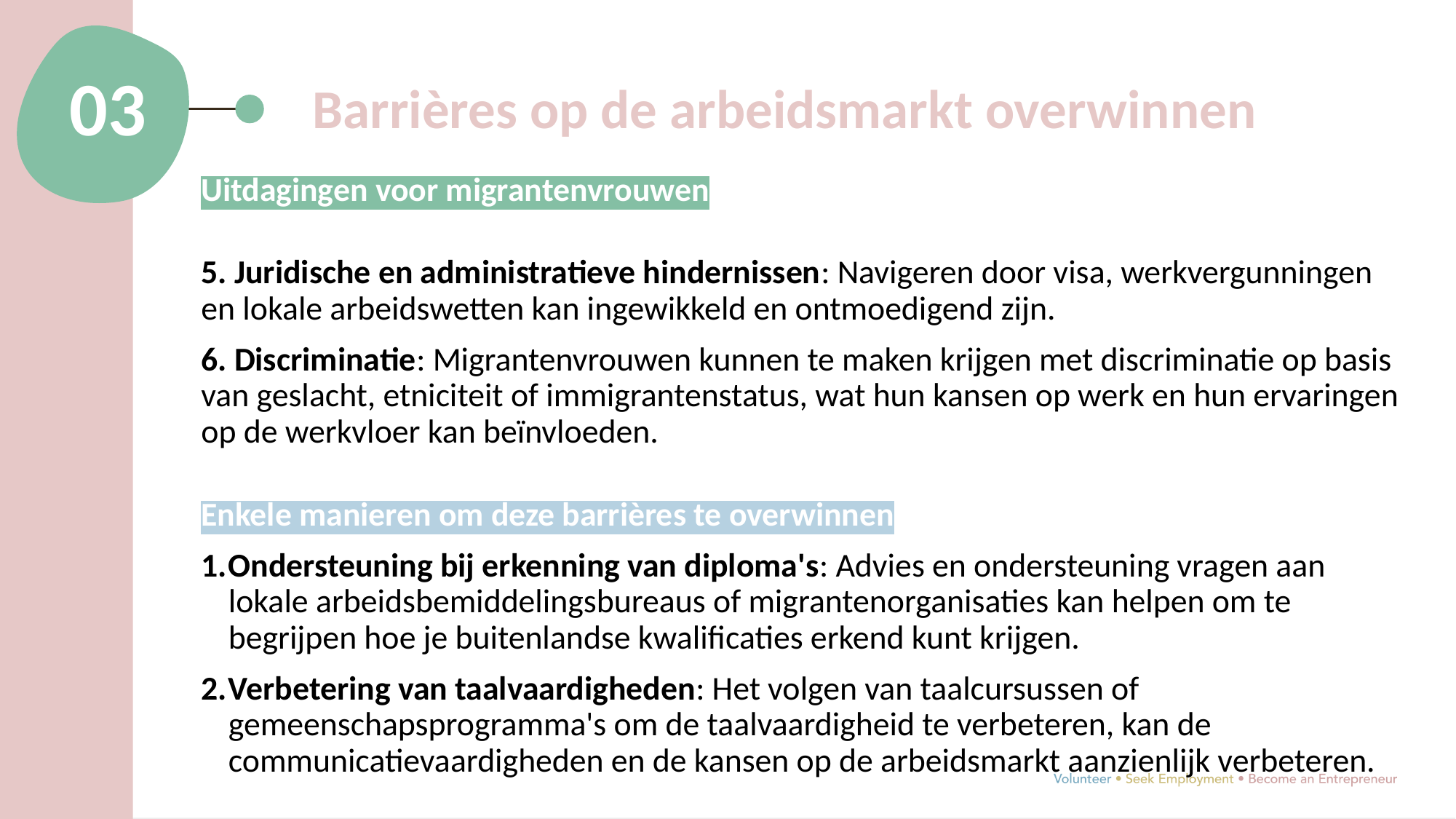

03
Barrières op de arbeidsmarkt overwinnen

Uitdagingen voor migrantenvrouwen

5. Juridische en administratieve hindernissen: Navigeren door visa, werkvergunningen en lokale arbeidswetten kan ingewikkeld en ontmoedigend zijn.
6. Discriminatie: Migrantenvrouwen kunnen te maken krijgen met discriminatie op basis van geslacht, etniciteit of immigrantenstatus, wat hun kansen op werk en hun ervaringen op de werkvloer kan beïnvloeden.

Enkele manieren om deze barrières te overwinnen
Ondersteuning bij erkenning van diploma's: Advies en ondersteuning vragen aan lokale arbeidsbemiddelingsbureaus of migrantenorganisaties kan helpen om te begrijpen hoe je buitenlandse kwalificaties erkend kunt krijgen.
Verbetering van taalvaardigheden: Het volgen van taalcursussen of gemeenschapsprogramma's om de taalvaardigheid te verbeteren, kan de communicatievaardigheden en de kansen op de arbeidsmarkt aanzienlijk verbeteren.